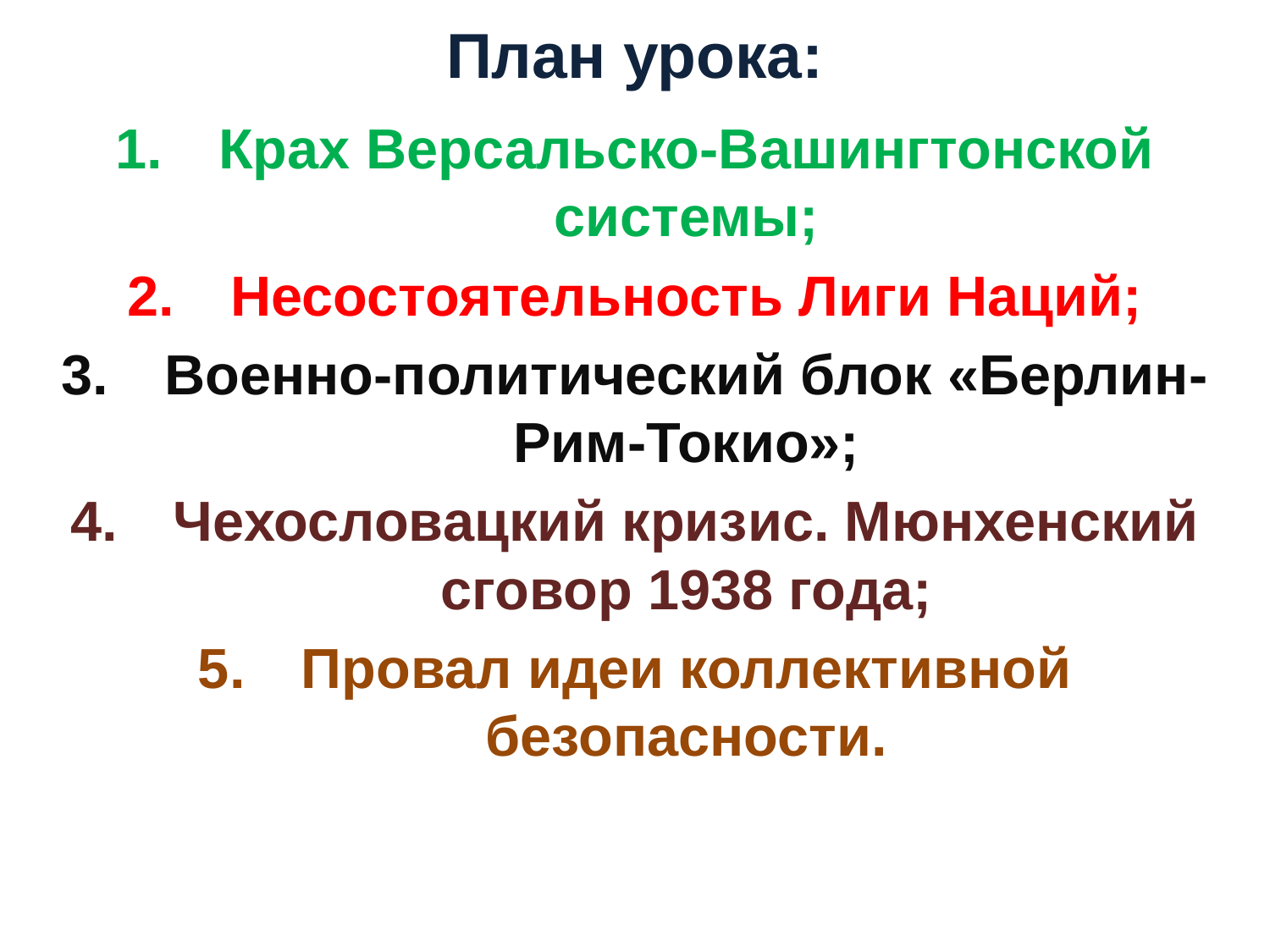

# План урока:
Крах Версальско-Вашингтонской системы;
Несостоятельность Лиги Наций;
Военно-политический блок «Берлин-Рим-Токио»;
Чехословацкий кризис. Мюнхенский сговор 1938 года;
Провал идеи коллективной безопасности.